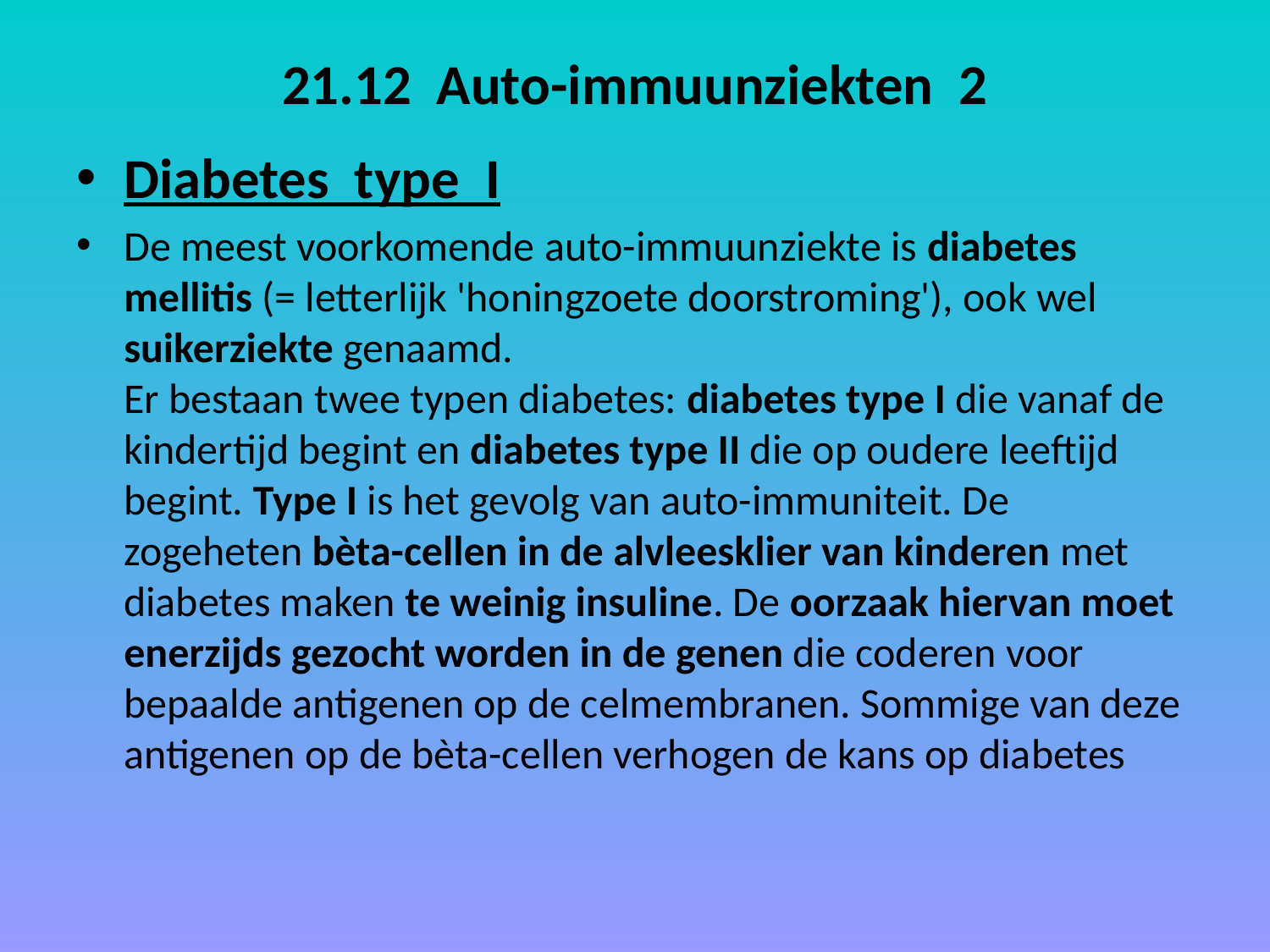

# 21.12  Auto-immuunziekten  2
Diabetes  type  I
De meest voorkomende auto-immuunziekte is diabetes mellitis (= letterlijk 'honingzoete doorstroming'), ook wel suikerziekte genaamd.
Er bestaan twee typen diabetes: diabetes type I die vanaf de kindertijd begint en diabetes type II die op oudere leeftijd begint. Type I is het gevolg van auto-immuniteit. De zogeheten bèta-cellen in de alvleesklier van kinderen met diabetes maken te weinig insuline. De oorzaak hiervan moet enerzijds gezocht worden in de genen die coderen voor bepaalde antigenen op de celmembranen. Sommige van deze antigenen op de bèta-cellen verhogen de kans op diabetes